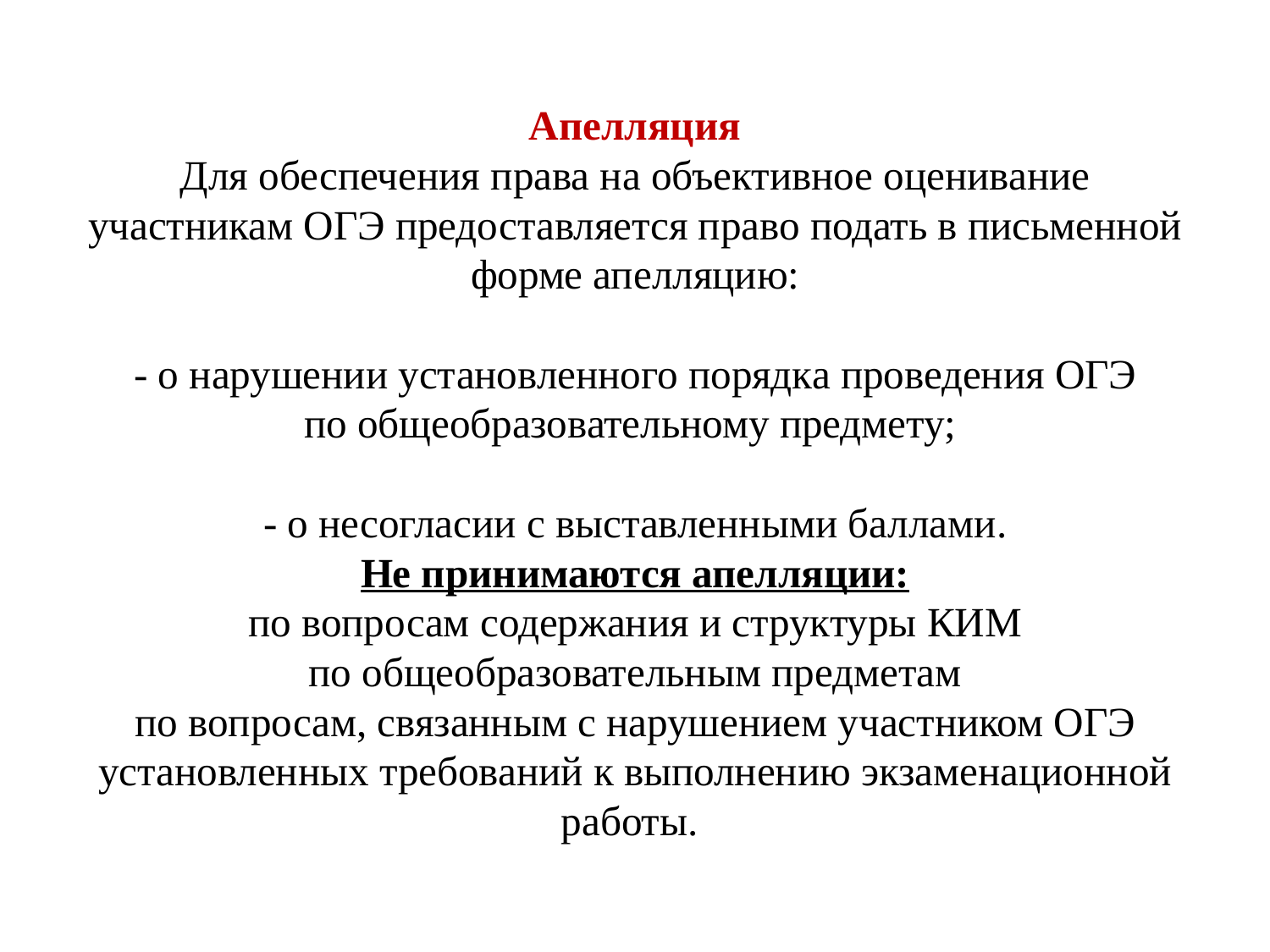

# Апелляция Для обеспечения права на объективное оценивание участникам ОГЭ предоставляется право подать в письменной форме апелляцию: - о нарушении установленного порядка проведения ОГЭ по общеобразовательному предмету; - о несогласии с выставленными баллами. Не принимаются апелляции: по вопросам содержания и структуры КИМ по общеобразовательным предметам по вопросам, связанным с нарушением участником ОГЭ установленных требований к выполнению экзаменационной работы.